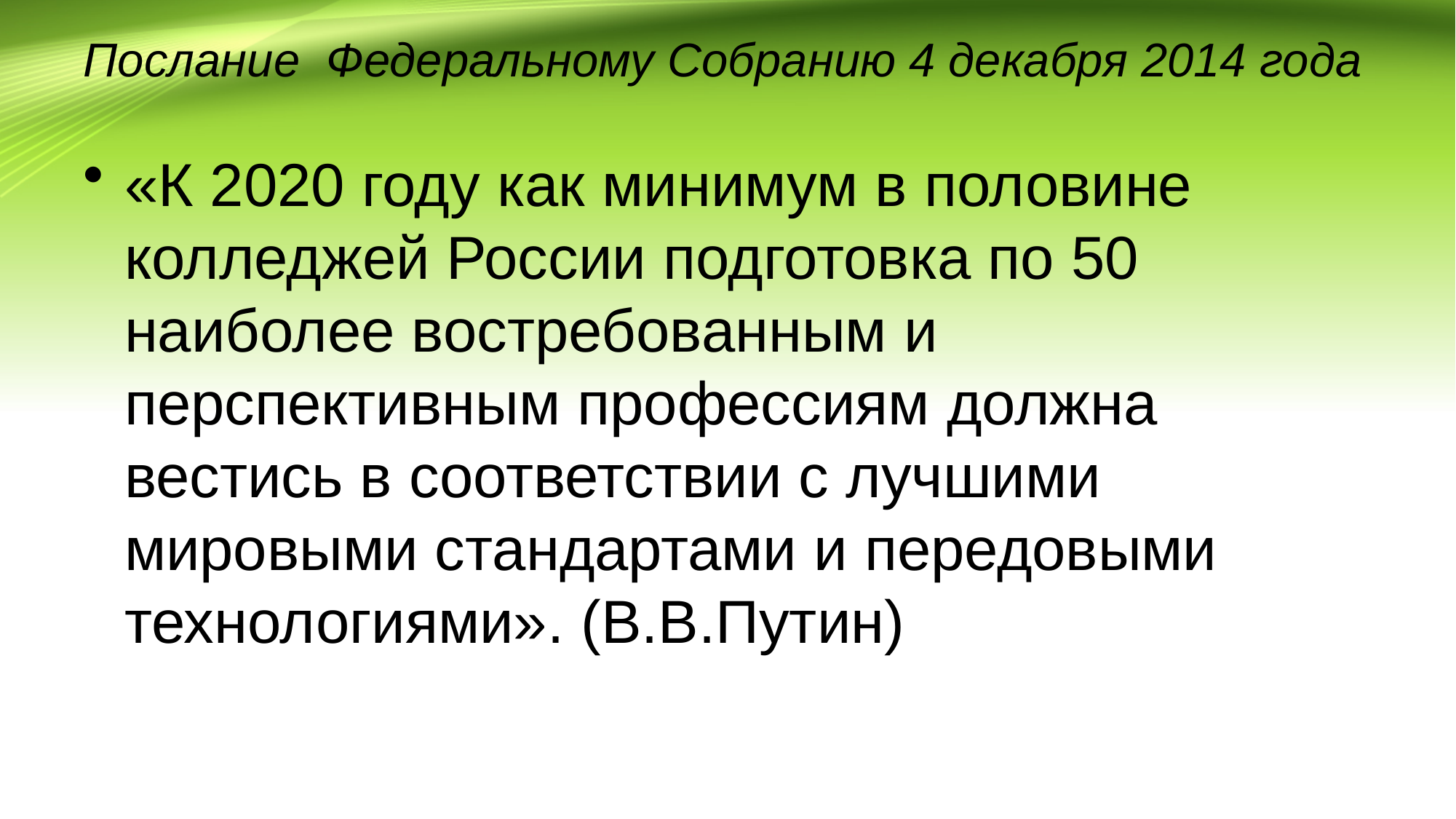

# Послание  Федеральному Собранию 4 декабря 2014 года
«К 2020 году как минимум в половине колледжей России подготовка по 50 наиболее востребованным и перспективным профессиям должна вестись в соответствии с лучшими мировыми стандартами и передовыми технологиями». (В.В.Путин)